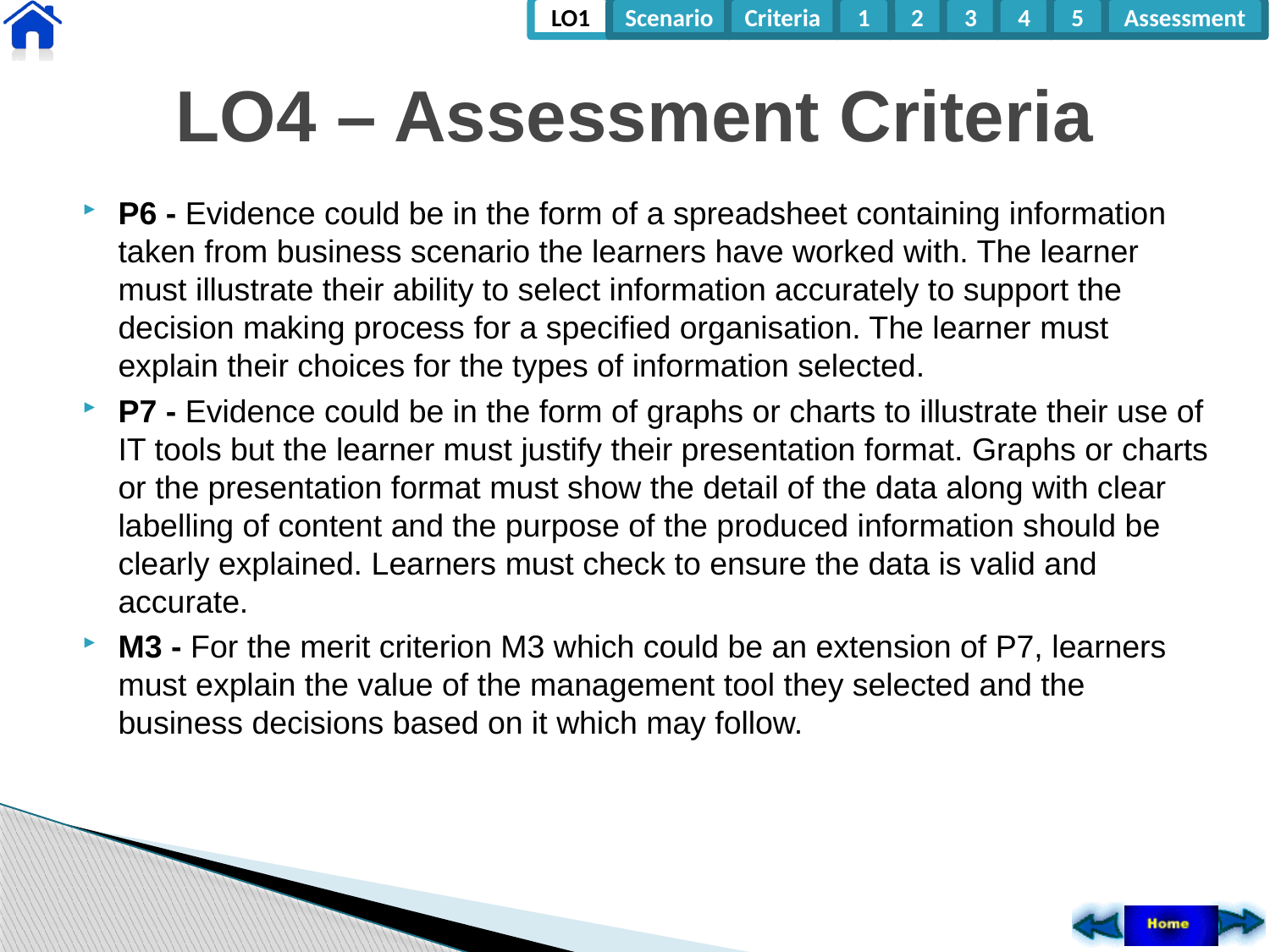

# LO4 – Assessment Criteria

P6 - Evidence could be in the form of a spreadsheet containing information taken from business scenario the learners have worked with. The learner must illustrate their ability to select information accurately to support the decision making process for a specified organisation. The learner must explain their choices for the types of information selected.
P7 - Evidence could be in the form of graphs or charts to illustrate their use of IT tools but the learner must justify their presentation format. Graphs or charts or the presentation format must show the detail of the data along with clear labelling of content and the purpose of the produced information should be clearly explained. Learners must check to ensure the data is valid and accurate.
M3 - For the merit criterion M3 which could be an extension of P7, learners must explain the value of the management tool they selected and the business decisions based on it which may follow.